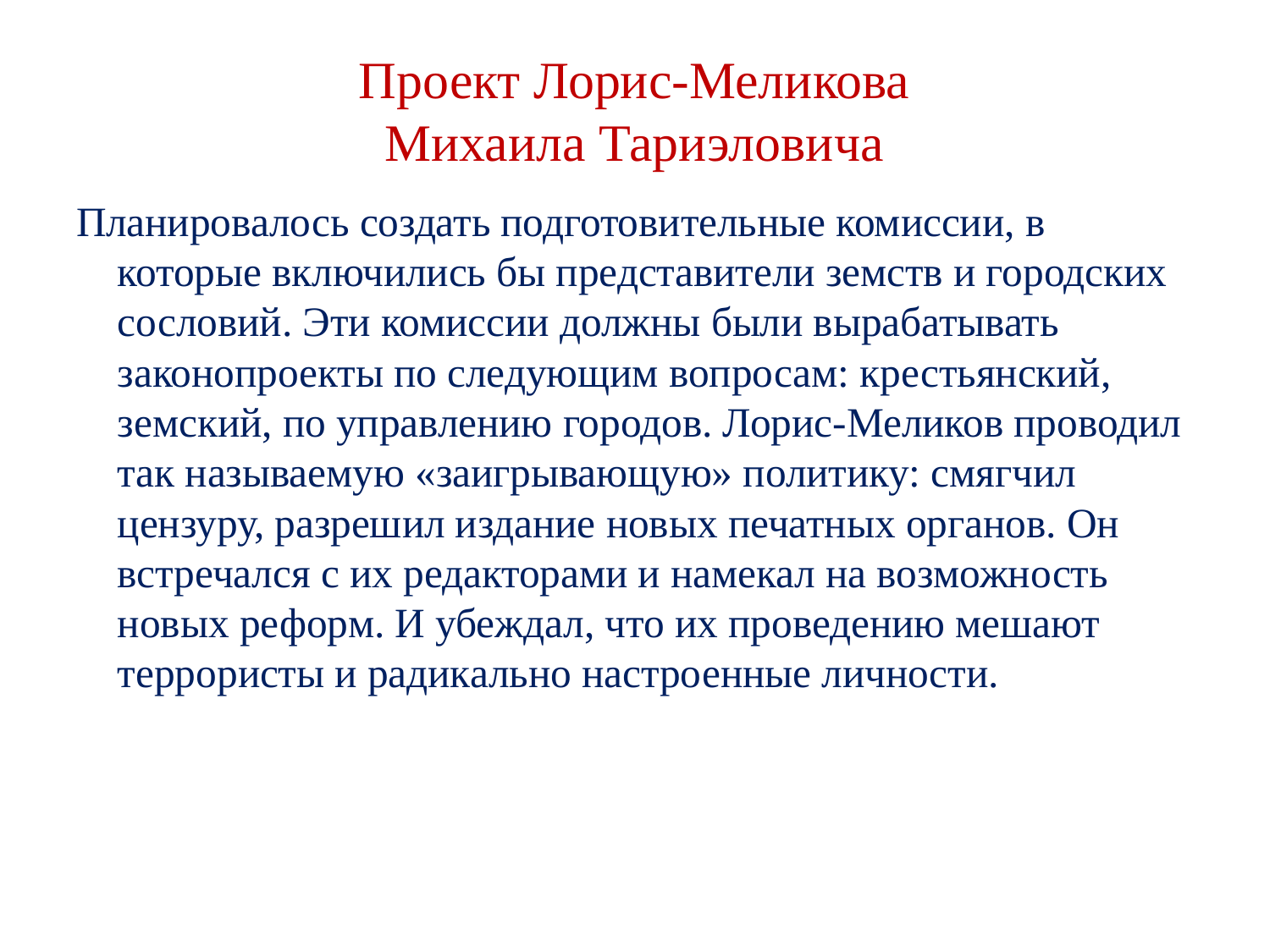

# Проект Лорис-Меликова Михаила Тариэловича
Планировалось создать подготовительные комиссии, в которые включились бы представители земств и городских сословий. Эти комиссии должны были вырабатывать законопроекты по следующим вопросам: крестьянский, земский, по управлению городов. Лорис-Меликов проводил так называемую «заигрывающую» политику: смягчил цензуру, разрешил издание новых печатных органов. Он встречался с их редакторами и намекал на возможность новых реформ. И убеждал, что их проведению мешают террористы и радикально настроенные личности.